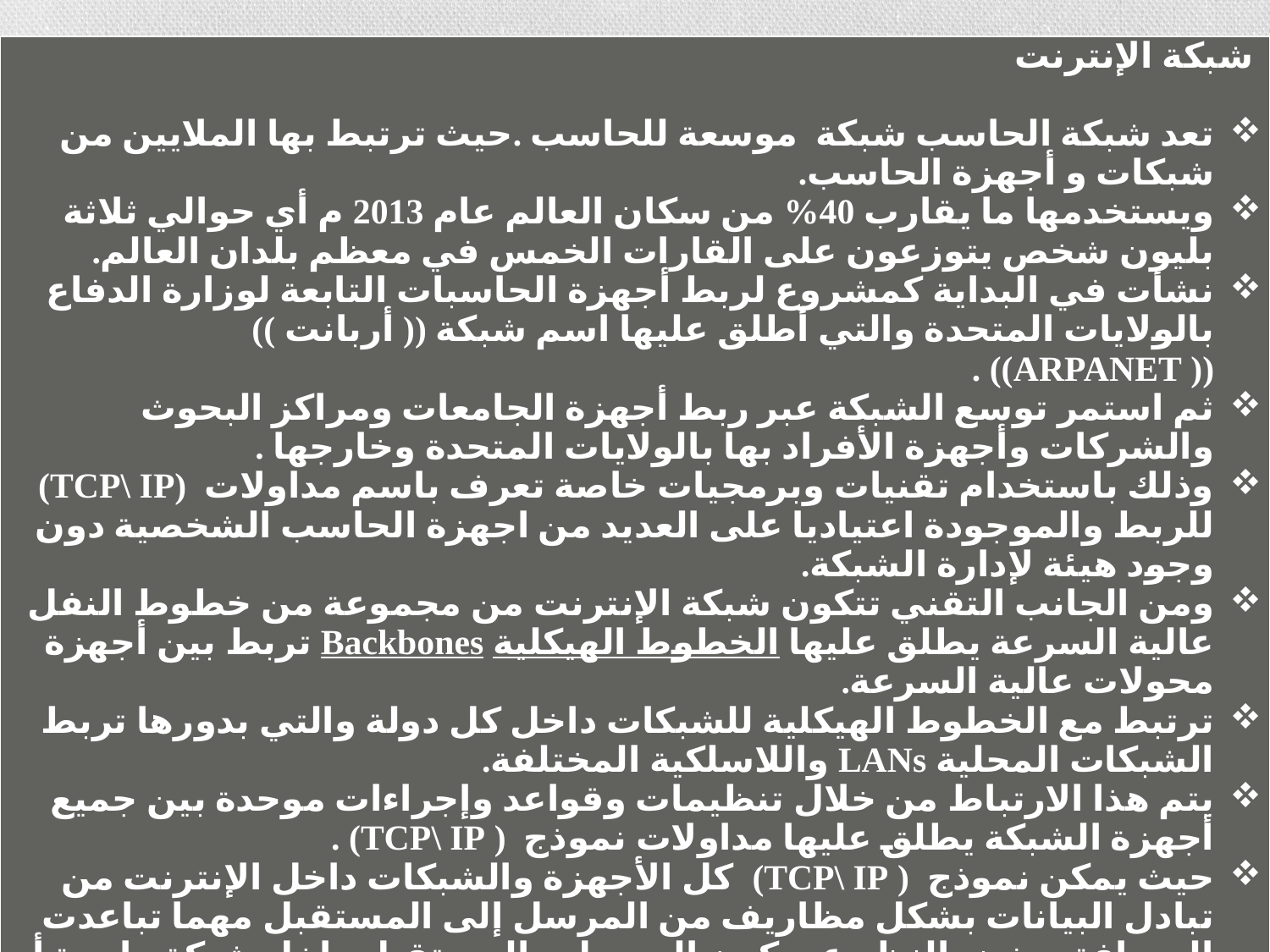

| شبكة الإنترنت تعد شبكة الحاسب شبكة موسعة للحاسب .حيث ترتبط بها الملايين من شبكات و أجهزة الحاسب. ويستخدمها ما يقارب 40% من سكان العالم عام 2013 م أي حوالي ثلاثة بليون شخص يتوزعون على القارات الخمس في معظم بلدان العالم. نشأت في البداية كمشروع لربط أجهزة الحاسبات التابعة لوزارة الدفاع بالولايات المتحدة والتي أطلق عليها اسم شبكة (( أربانت )) (( ARPANET)) . ثم استمر توسع الشبكة عبر ربط أجهزة الجامعات ومراكز البحوث والشركات وأجهزة الأفراد بها بالولايات المتحدة وخارجها . وذلك باستخدام تقنيات وبرمجيات خاصة تعرف باسم مداولات (TCP\ IP) للربط والموجودة اعتياديا على العديد من اجهزة الحاسب الشخصية دون وجود هيئة لإدارة الشبكة. ومن الجانب التقني تتكون شبكة الإنترنت من مجموعة من خطوط النفل عالية السرعة يطلق عليها الخطوط الهيكلية Backbones تربط بين أجهزة محولات عالية السرعة. ترتبط مع الخطوط الهيكلية للشبكات داخل كل دولة والتي بدورها تربط الشبكات المحلية LANs واللاسلكية المختلفة. يتم هذا الارتباط من خلال تنظيمات وقواعد وإجراءات موحدة بين جميع أجهزة الشبكة يطلق عليها مداولات نموذج ( TCP\ IP) . حيث يمكن نموذج ( TCP\ IP) كل الأجهزة والشبكات داخل الإنترنت من تبادل البيانات بشكل مظاريف من المرسل إلى المستقبل مهما تباعدت المسافة وبغض النظر عن كون المرسل والمستقبل داخل شبكة واحدة أو تفصل بينهما مئات الشبكات الأخرى. |
| --- |